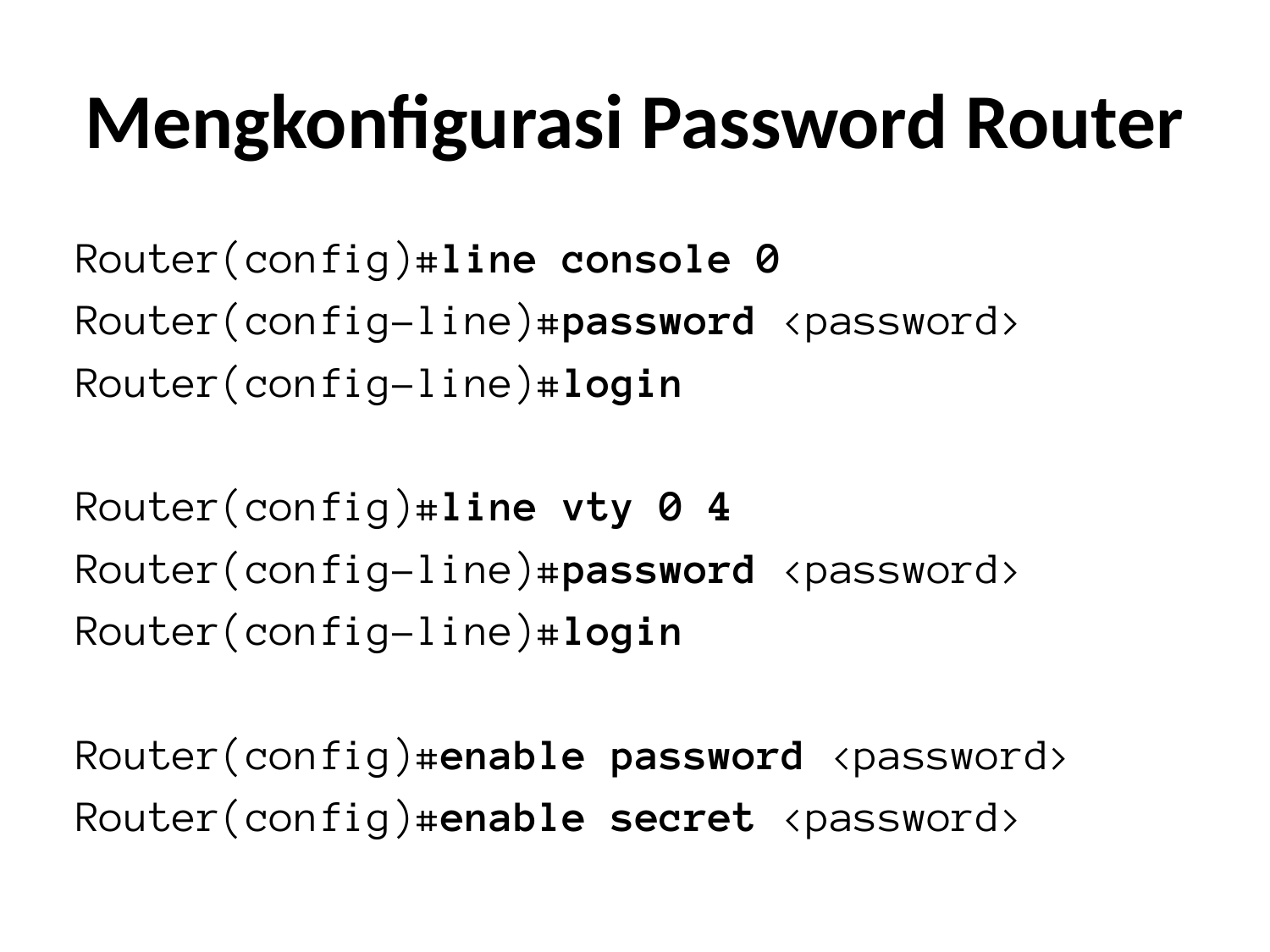

# Mengkonfigurasi Password Router
Router(config)#line console 0
Router(config-line)#password <password>
Router(config-line)#login

Router(config)#line vty 0 4
Router(config-line)#password <password>
Router(config-line)#login

Router(config)#enable password <password>
Router(config)#enable secret <password>